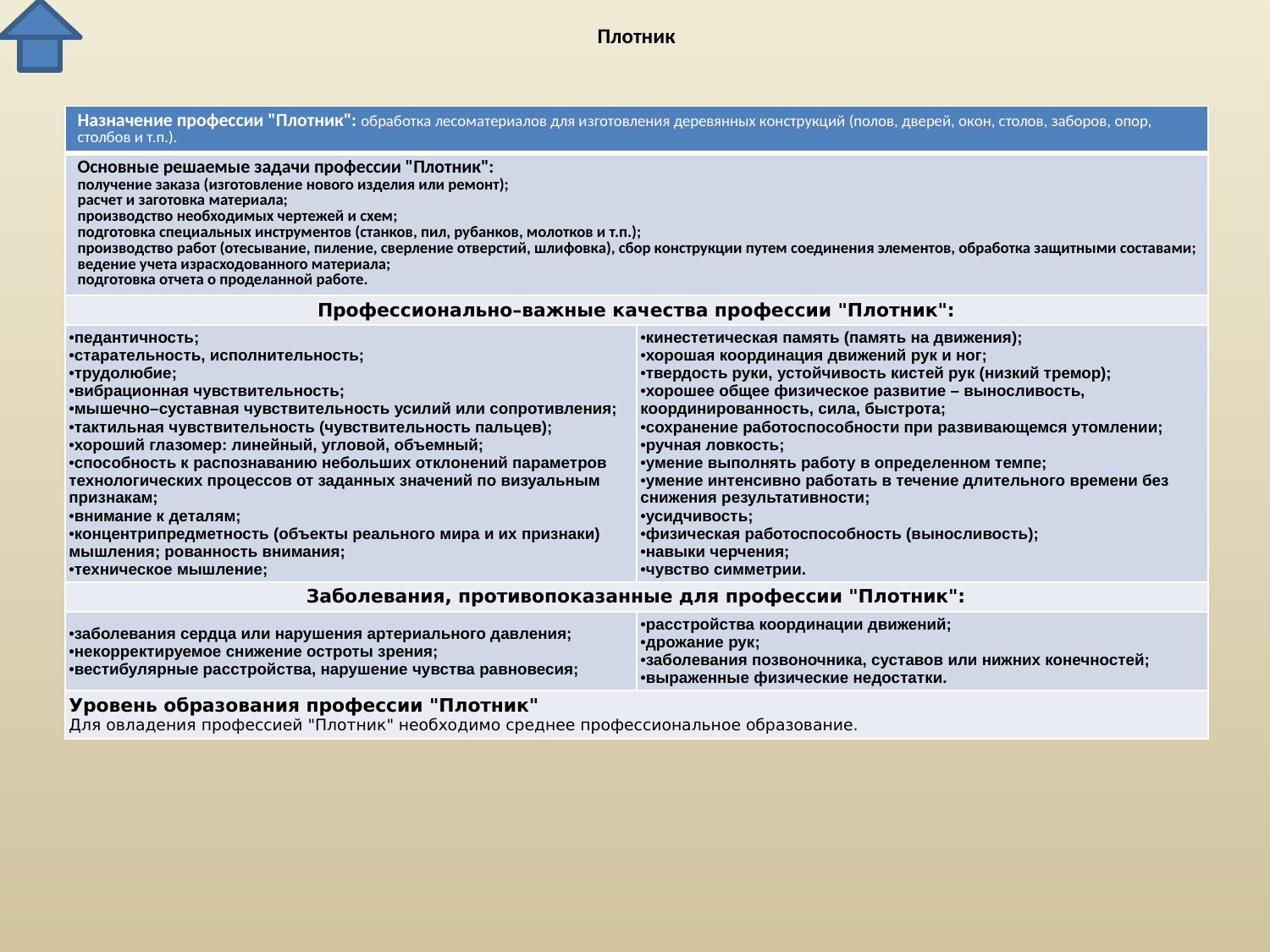

# Плотник
| Назначение профессии "Плотник": обработка лесоматериалов для изготовления деревянных конструкций (полов, дверей, окон, столов, заборов, опор, столбов и т.п.). |  |
| --- | --- |
| Основные решаемые задачи профессии "Плотник": получение заказа (изготовление нового изделия или ремонт); расчет и заготовка материала; производство необходимых чертежей и схем; подготовка специальных инструментов (станков, пил, рубанков, молотков и т.п.); производство работ (отесывание, пиление, сверление отверстий, шлифовка), сбор конструкции путем соединения элементов, обработка защитными составами; ведение учета израсходованного материала; подготовка отчета о проделанной работе. |  |
| Профессионально–важные качества профессии "Плотник": |  |
| педантичность; старательность, исполнительность; трудолюбие; вибрационная чувствительность; мышечно–суставная чувствительность усилий или сопротивления; тактильная чувствительность (чувствительность пальцев); хороший глазомер: линейный, угловой, объемный; способность к распознаванию небольших отклонений параметров технологических процессов от заданных значений по визуальным признакам; внимание к деталям; концентрипредметность (объекты реального мира и их признаки) мышления; рованность внимания; техническое мышление; | кинестетическая память (память на движения); хорошая координация движений рук и ног; твердость руки, устойчивость кистей рук (низкий тремор); хорошее общее физическое развитие – выносливость, координированность, сила, быстрота; сохранение работоспособности при развивающемся утомлении; ручная ловкость; умение выполнять работу в определенном темпе; умение интенсивно работать в течение длительного времени без снижения результативности; усидчивость; физическая работоспособность (выносливость); навыки черчения; чувство симметрии. |
| Заболевания, противопоказанные для профессии "Плотник": |  |
| заболевания сердца или нарушения артериального давления; некорректируемое снижение остроты зрения; вестибулярные расстройства, нарушение чувства равновесия; | расстройства координации движений; дрожание рук; заболевания позвоночника, суставов или нижних конечностей; выраженные физические недостатки. |
| Уровень образования профессии "Плотник" Для овладения профессией "Плотник" необходимо среднее профессиональное образование. |  |